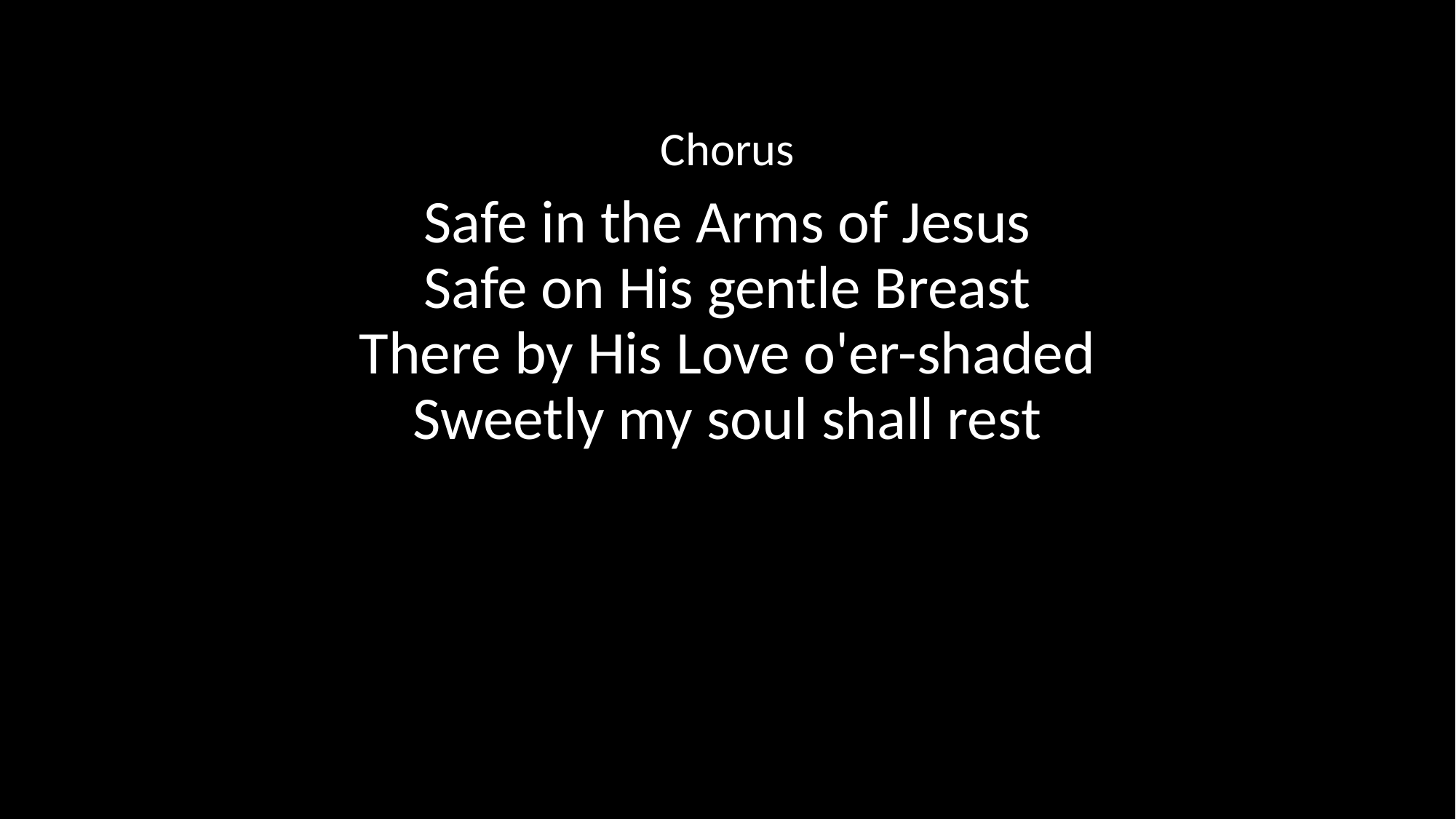

Chorus
Safe in the Arms of Jesus
Safe on His gentle Breast
There by His Love o'er-shaded
Sweetly my soul shall rest